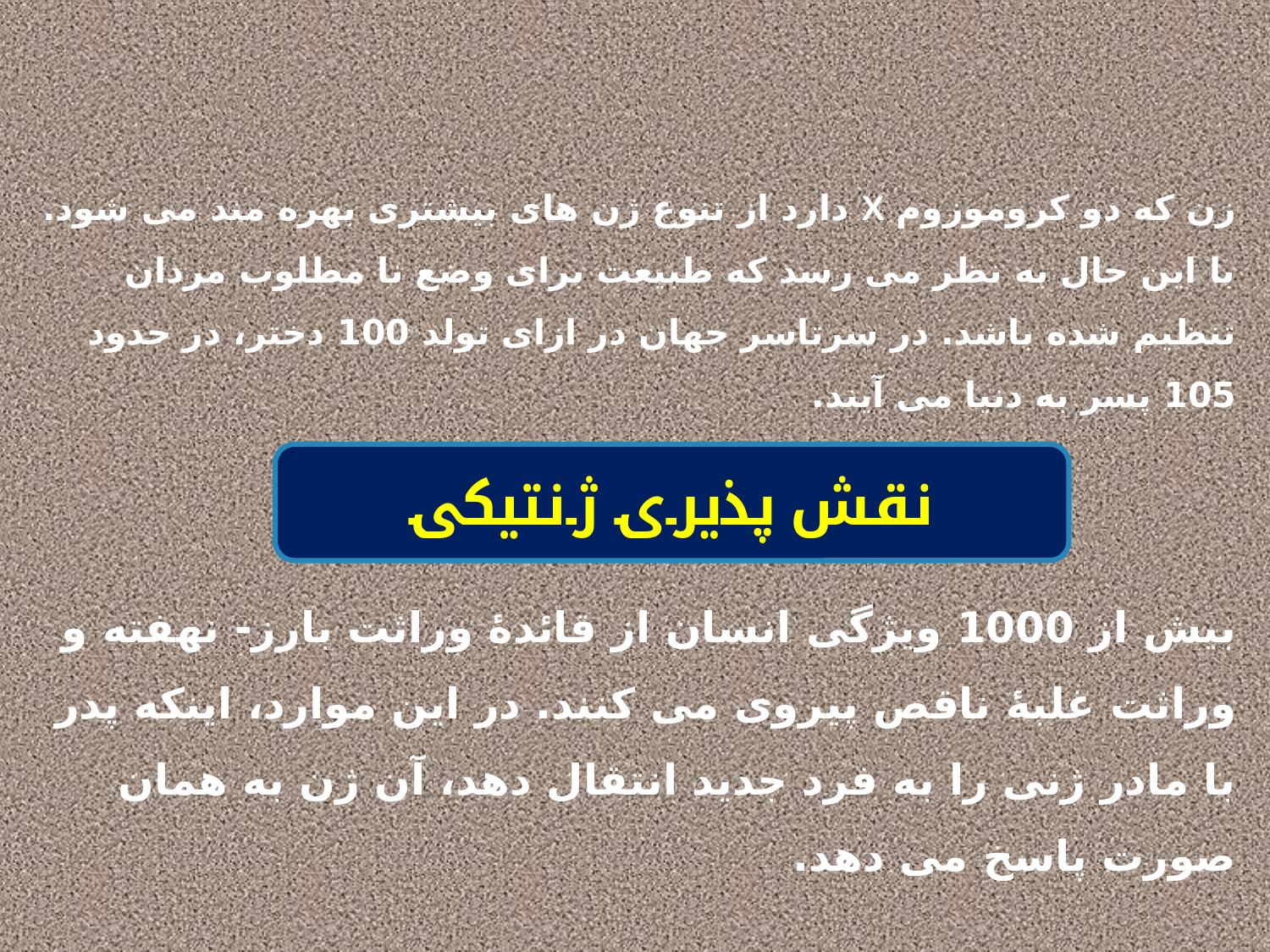

زن که دو کروموزوم X دارد از تنوع ژن های بیشتری بهره مند می شود. با این حال به نظر می رسد که طبیعت برای وضع نا مطلوب مردان تنظیم شده باشد. در سرتاسر جهان در ازای تولد 100 دختر، در حدود 105 پسر به دنیا می آیند.
نقش پذیری ژنتیکی
بیش از 1000 ویژگی انسان از قائدۀ وراثت بارز- نهفته و وراثت غلبۀ ناقص پیروی می کنند. در این موارد، اینکه پدر با مادر ژنی را به فرد جدید انتقال دهد، آن ژن به همان صورت پاسخ می دهد.
www.modirkade.ir
13